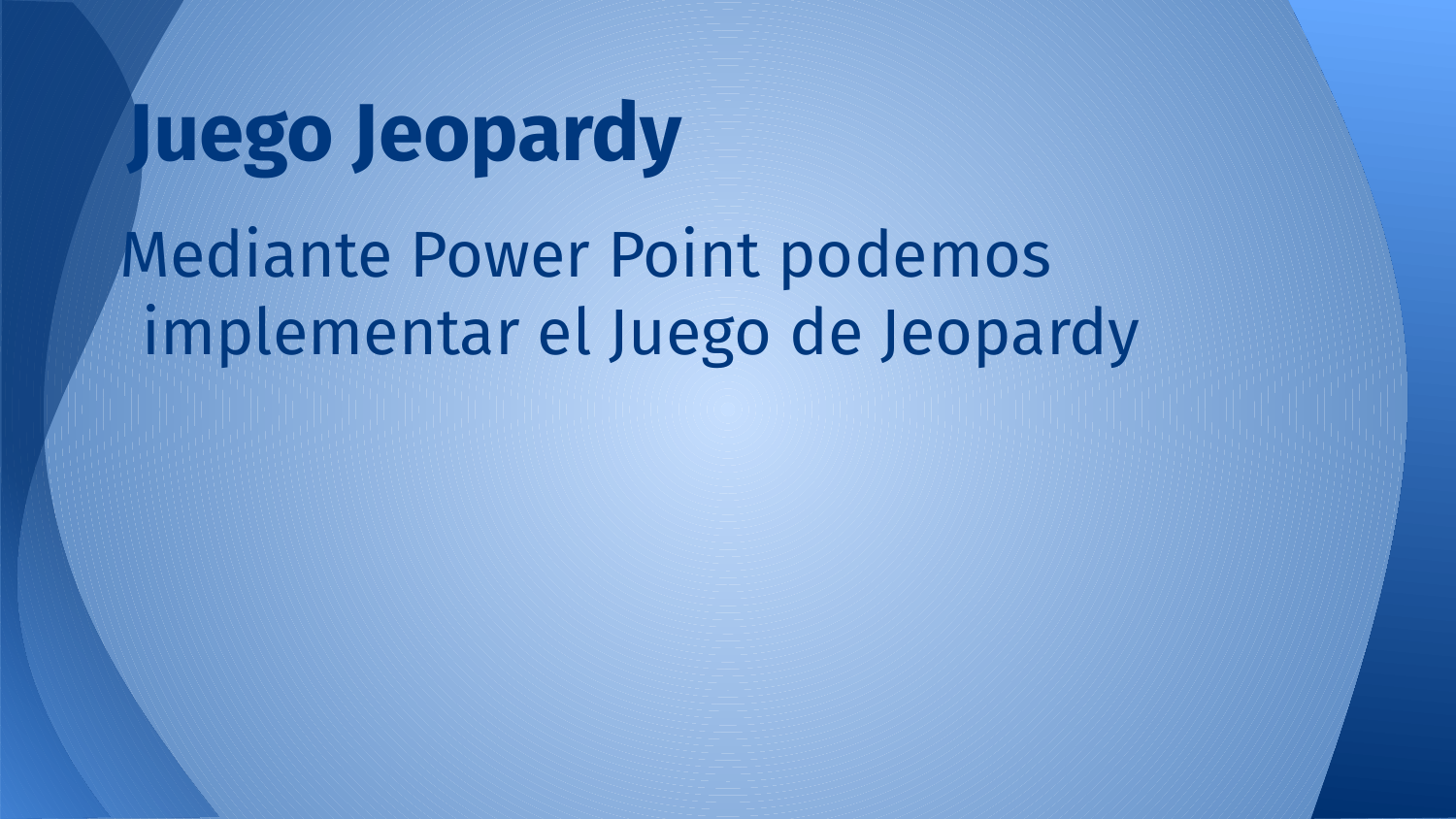

# Juego Jeopardy
Mediante Power Point podemos implementar el Juego de Jeopardy